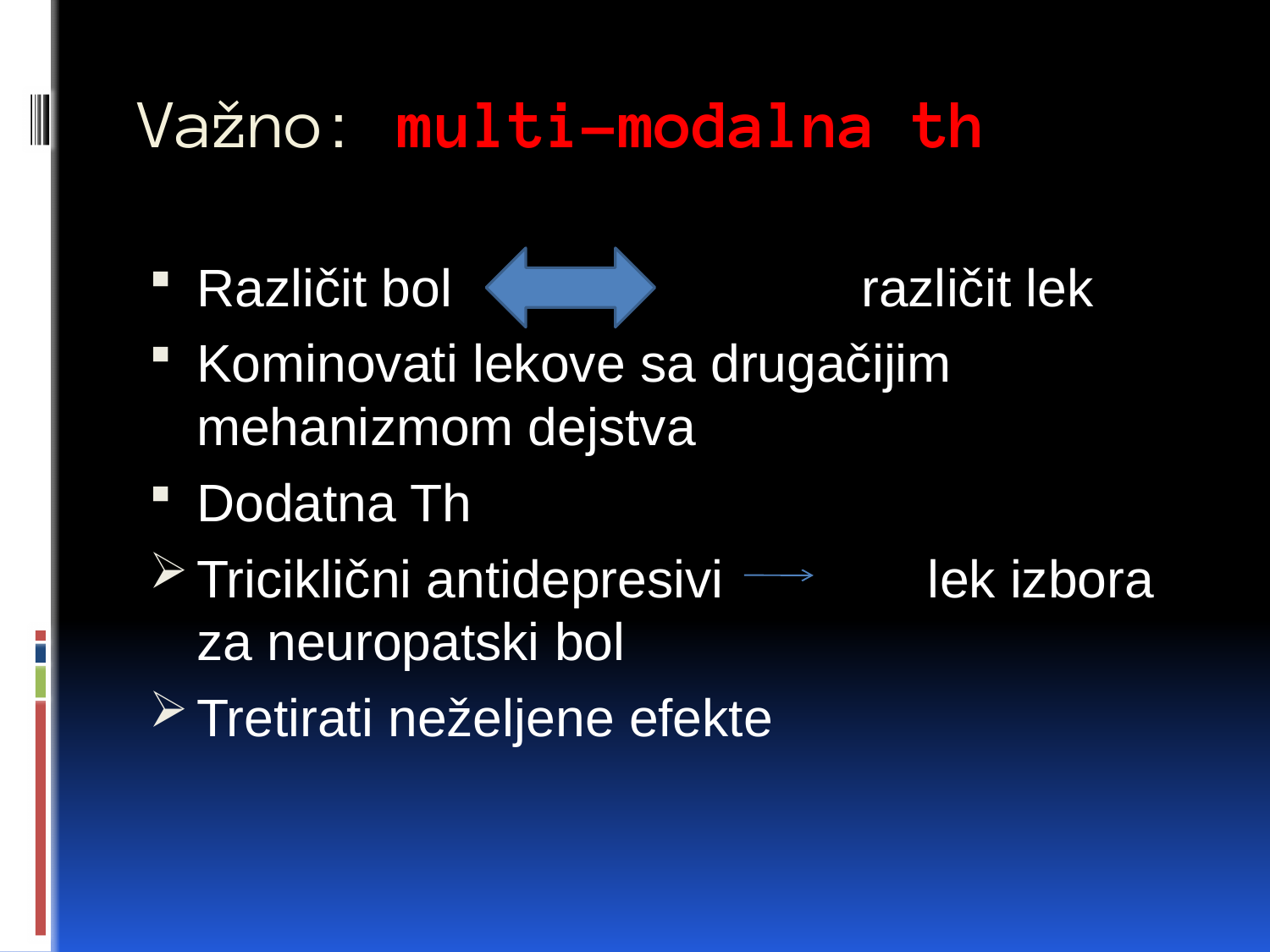

# Važno: multi-modalna th
Različit bol                            različit lek
Kominovati lekove sa drugačijim mehanizmom dejstva
Dodatna Th
Triciklični antidepresivi              lek izbora za neuropatski bol
Tretirati neželjene efekte